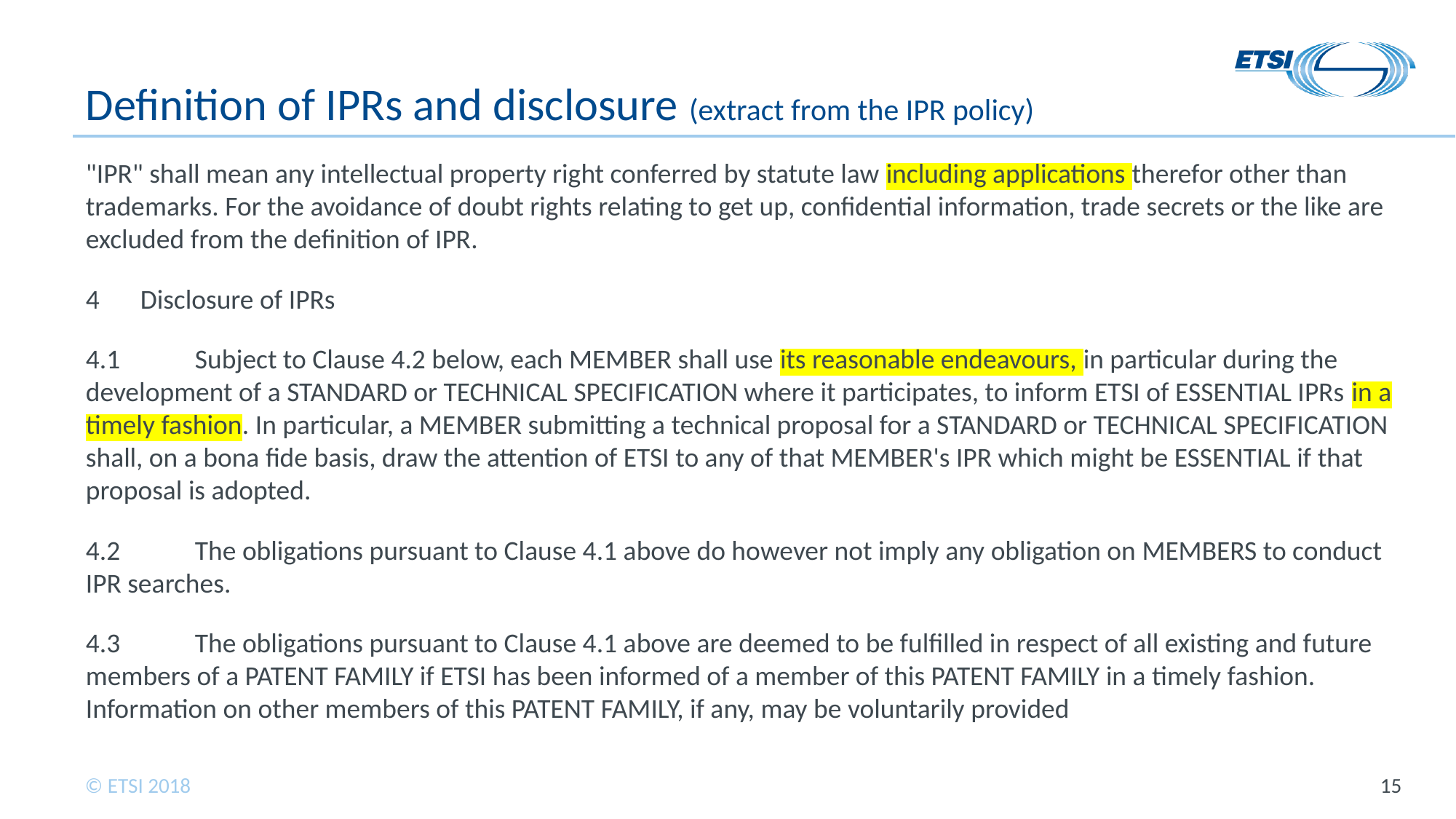

# Definition of IPRs and disclosure (extract from the IPR policy)
"IPR" shall mean any intellectual property right conferred by statute law including applications therefor other than trademarks. For the avoidance of doubt rights relating to get up, confidential information, trade secrets or the like are excluded from the definition of IPR.
Disclosure of IPRs
4.1	Subject to Clause 4.2 below, each MEMBER shall use its reasonable endeavours, in particular during the development of a STANDARD or TECHNICAL SPECIFICATION where it participates, to inform ETSI of ESSENTIAL IPRs in a timely fashion. In particular, a MEMBER submitting a technical proposal for a STANDARD or TECHNICAL SPECIFICATION shall, on a bona fide basis, draw the attention of ETSI to any of that MEMBER's IPR which might be ESSENTIAL if that proposal is adopted.
4.2	The obligations pursuant to Clause 4.1 above do however not imply any obligation on MEMBERS to conduct IPR searches.
4.3	The obligations pursuant to Clause 4.1 above are deemed to be fulfilled in respect of all existing and future members of a PATENT FAMILY if ETSI has been informed of a member of this PATENT FAMILY in a timely fashion.  Information on other members of this PATENT FAMILY, if any, may be voluntarily provided